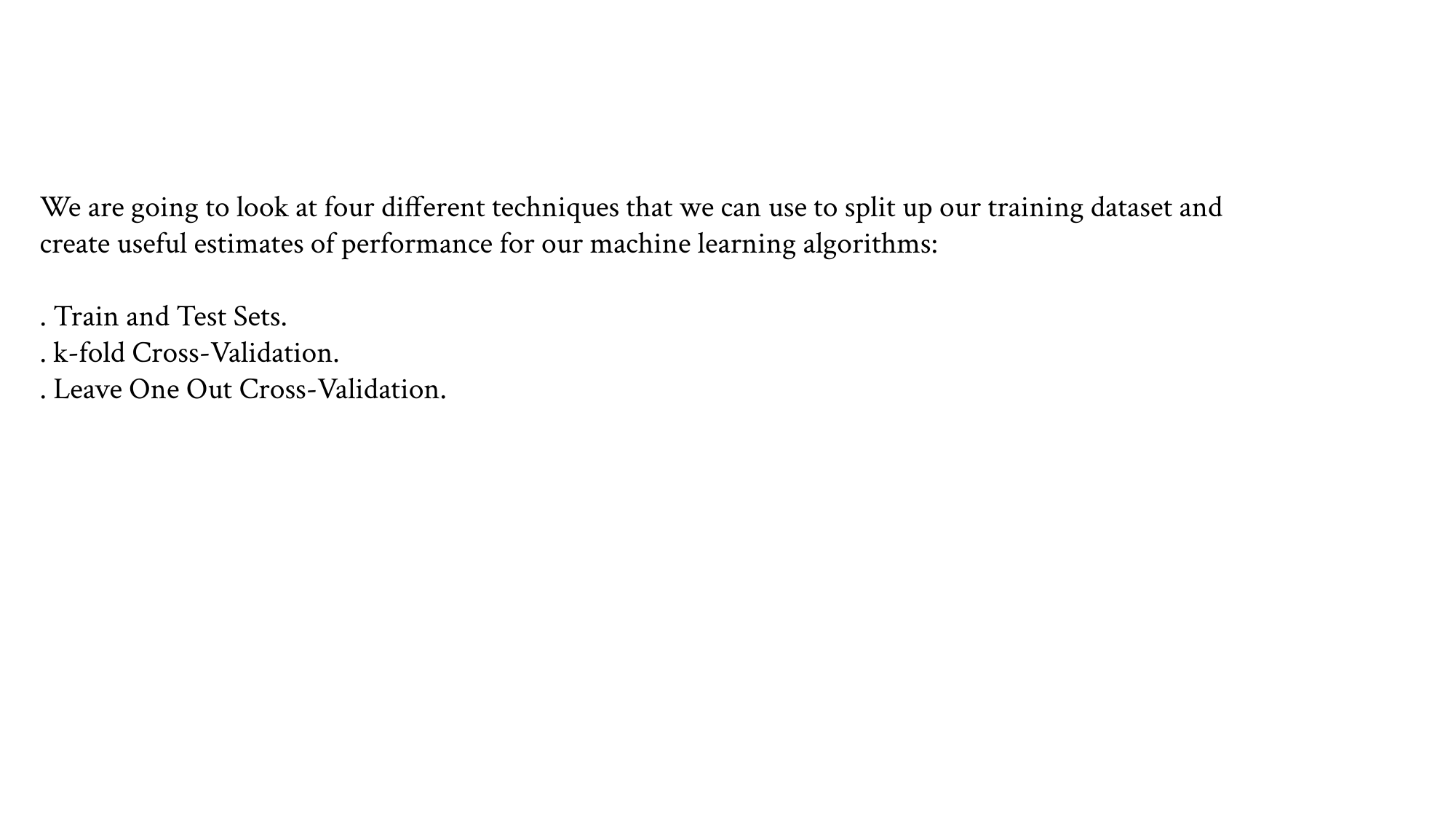

We are going to look at four different techniques that we can use to split up our training dataset and create useful estimates of performance for our machine learning algorithms:

. Train and Test Sets.
. k-fold Cross-Validation.
. Leave One Out Cross-Validation.